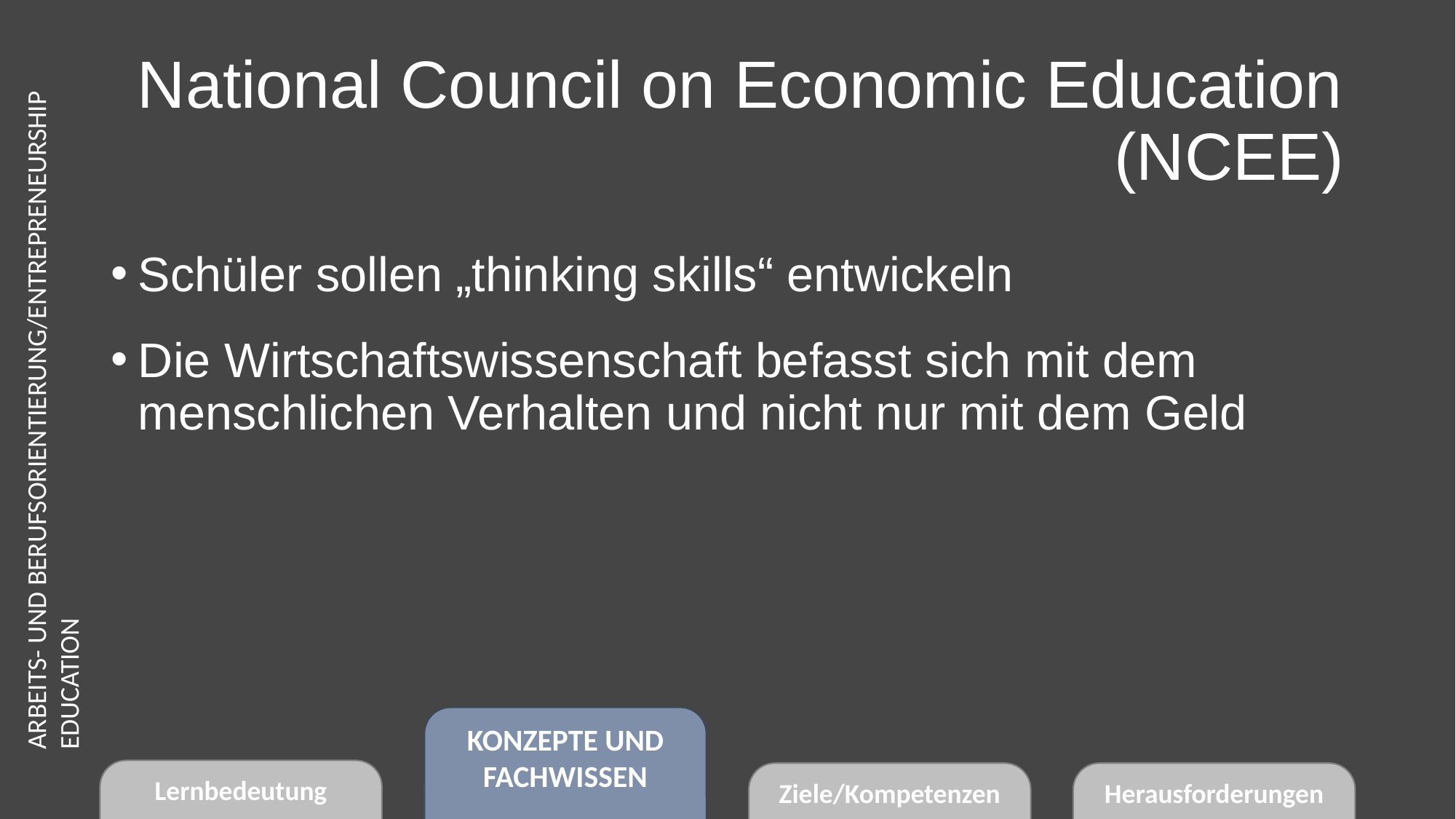

# National Council on Economic Education (NCEE)
Schüler sollen „thinking skills“ entwickeln
Die Wirtschaftswissenschaft befasst sich mit dem menschlichen Verhalten und nicht nur mit dem Geld